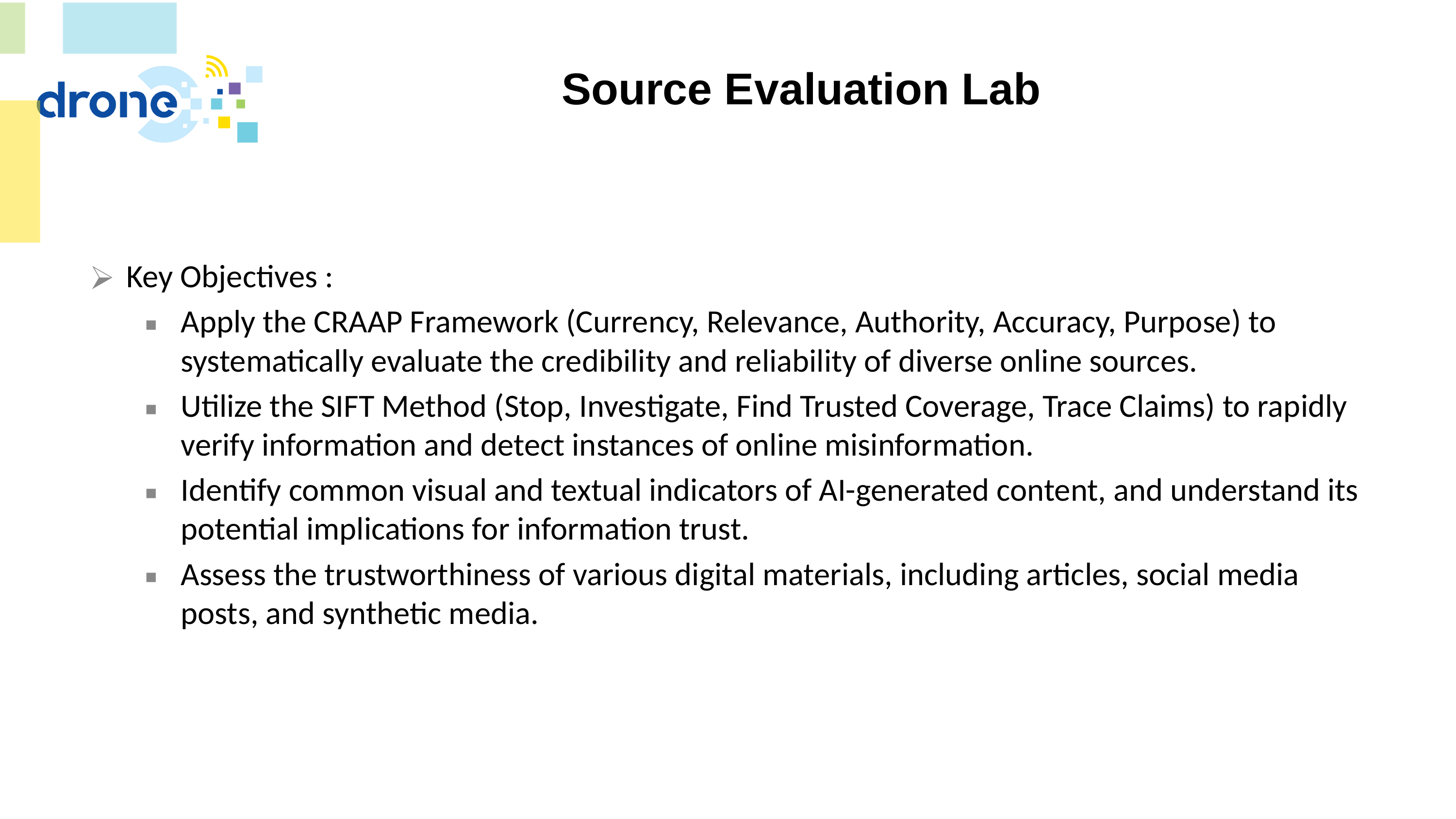

# Source Evaluation Lab

Key Objectives :
Apply the CRAAP Framework (Currency, Relevance, Authority, Accuracy, Purpose) to systematically evaluate the credibility and reliability of diverse online sources.
Utilize the SIFT Method (Stop, Investigate, Find Trusted Coverage, Trace Claims) to rapidly verify information and detect instances of online misinformation.
Identify common visual and textual indicators of AI-generated content, and understand its potential implications for information trust.
Assess the trustworthiness of various digital materials, including articles, social media posts, and synthetic media.